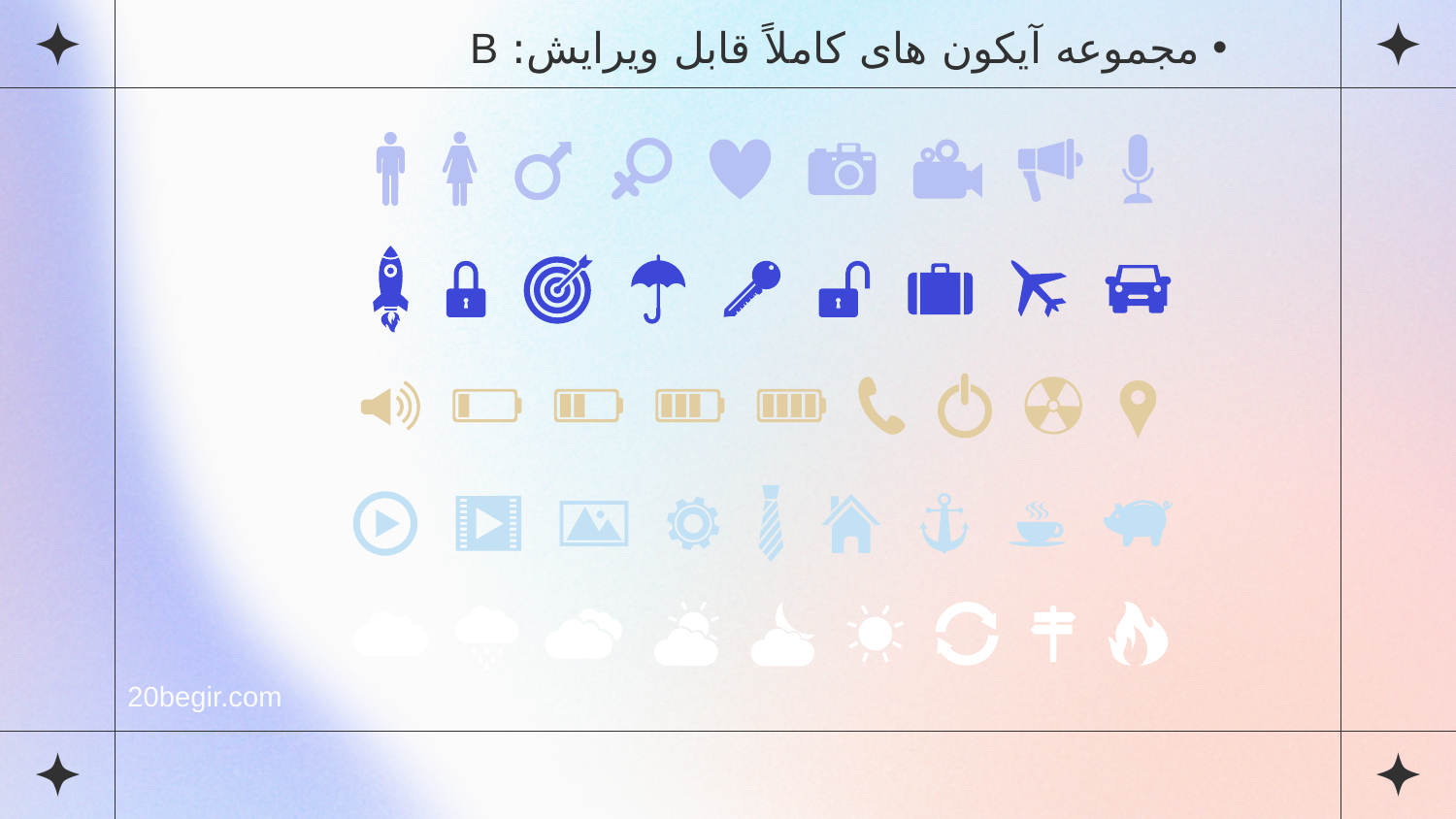

مجموعه آیکون های کاملاً قابل ویرایش: B

20begir.com